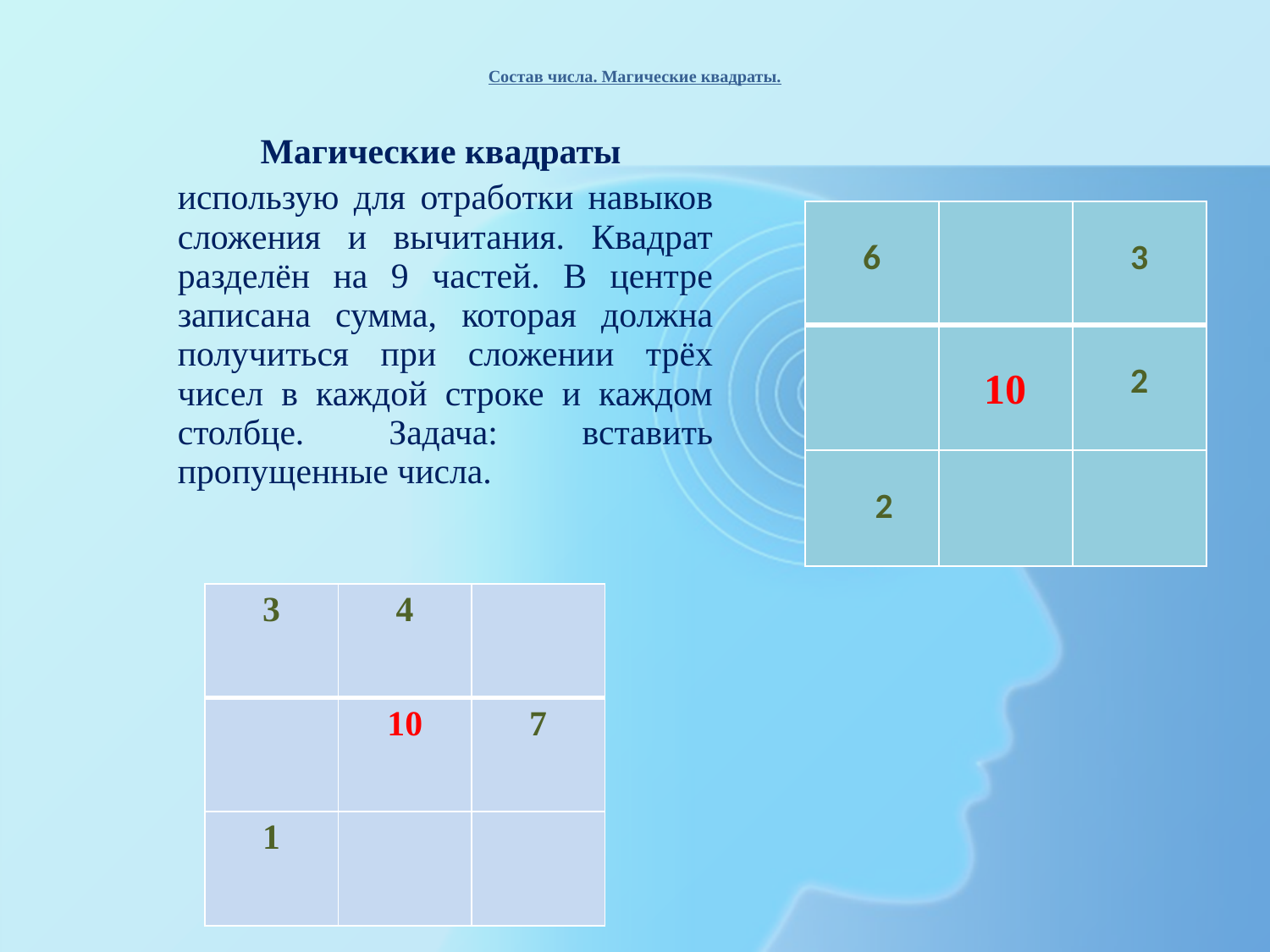

# Состав числа. Магические квадраты.
Магические квадраты
использую для отработки навыков сложения и вычитания. Квадрат разделён на 9 частей. В центре записана сумма, которая должна получиться при сложении трёх чисел в каждой строке и каждом столбце. Задача: вставить пропущенные числа.

| 6 |  | 3 |
| --- | --- | --- |
|  | 10 | 2 |
| 2 |  |  |
| 3 | 4 |  |
| --- | --- | --- |
|  | 10 | 7 |
| 1 |  |  |